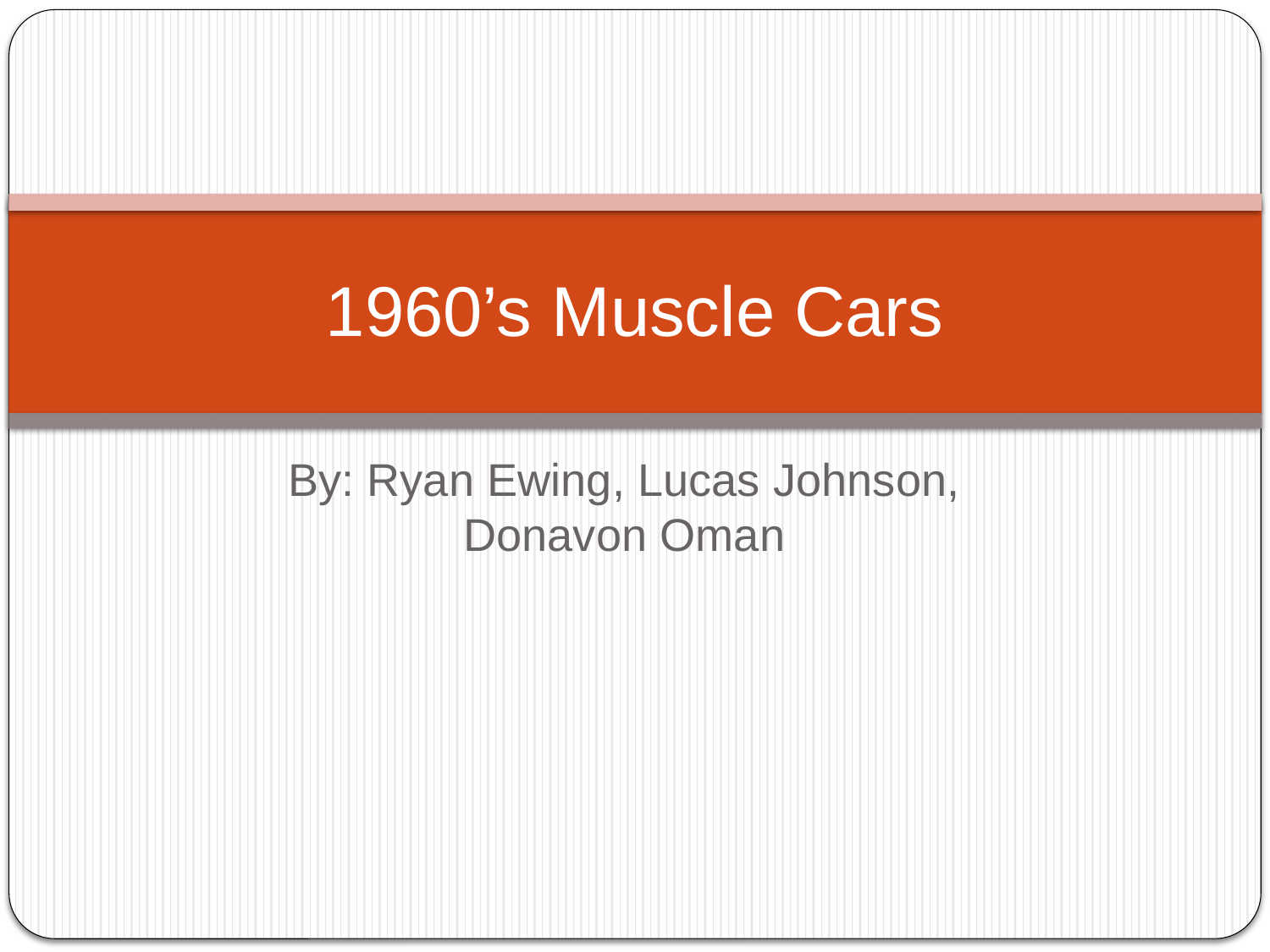

# 1960’s Muscle Cars
By: Ryan Ewing, Lucas Johnson, Donavon Oman